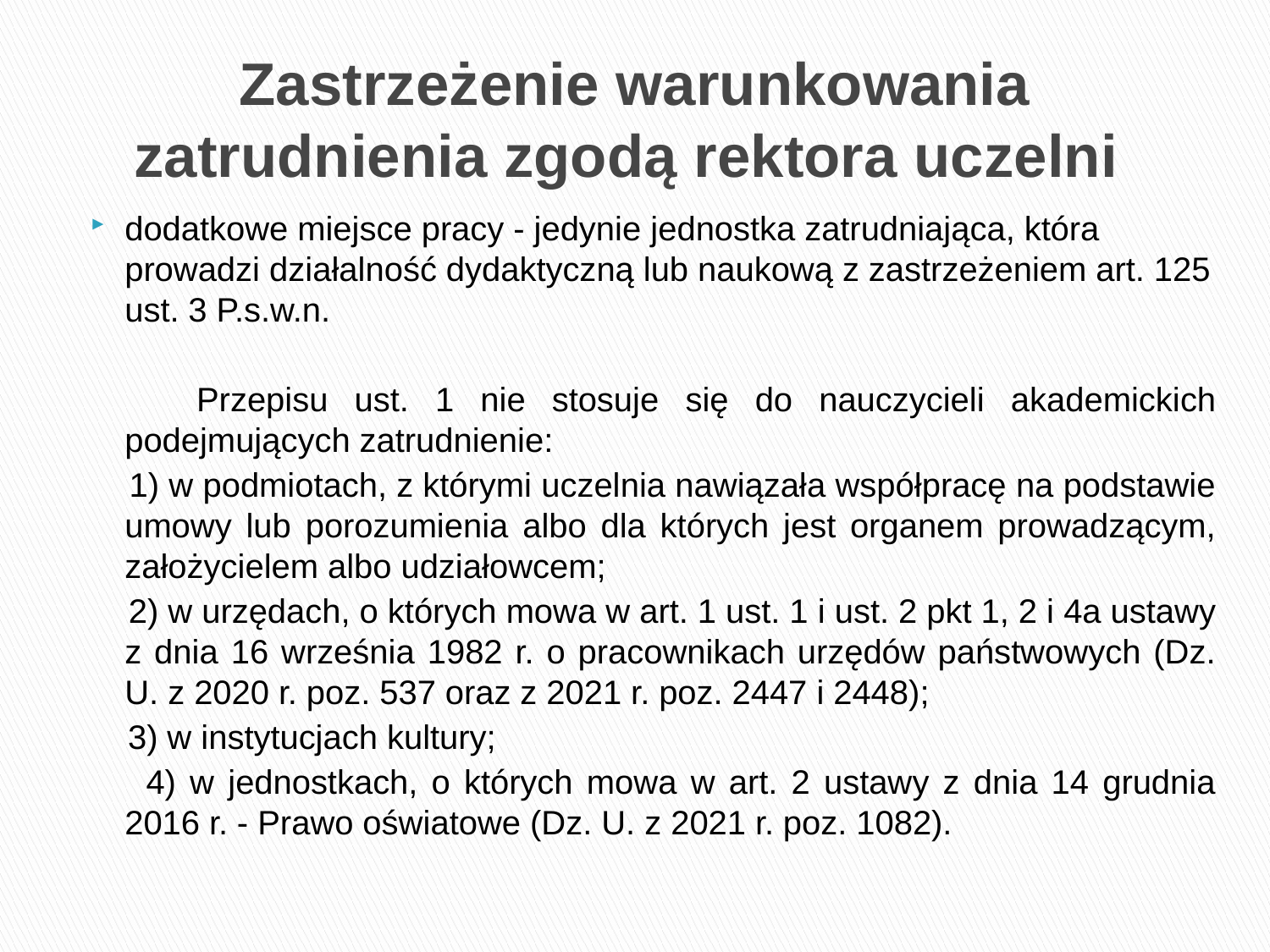

# Zastrzeżenie warunkowania zatrudnienia zgodą rektora uczelni
dodatkowe miejsce pracy - jedynie jednostka zatrudniająca, która prowadzi działalność dydaktyczną lub naukową z zastrzeżeniem art. 125 ust. 3 P.s.w.n.

    Przepisu ust. 1 nie stosuje się do nauczycieli akademickich podejmujących zatrudnienie:
    1) w podmiotach, z którymi uczelnia nawiązała współpracę na podstawie umowy lub porozumienia albo dla których jest organem prowadzącym, założycielem albo udziałowcem;
    2) w urzędach, o których mowa w art. 1 ust. 1 i ust. 2 pkt 1, 2 i 4a ustawy z dnia 16 września 1982 r. o pracownikach urzędów państwowych (Dz. U. z 2020 r. poz. 537 oraz z 2021 r. poz. 2447 i 2448);
    3) w instytucjach kultury;
    4) w jednostkach, o których mowa w art. 2 ustawy z dnia 14 grudnia 2016 r. - Prawo oświatowe (Dz. U. z 2021 r. poz. 1082).